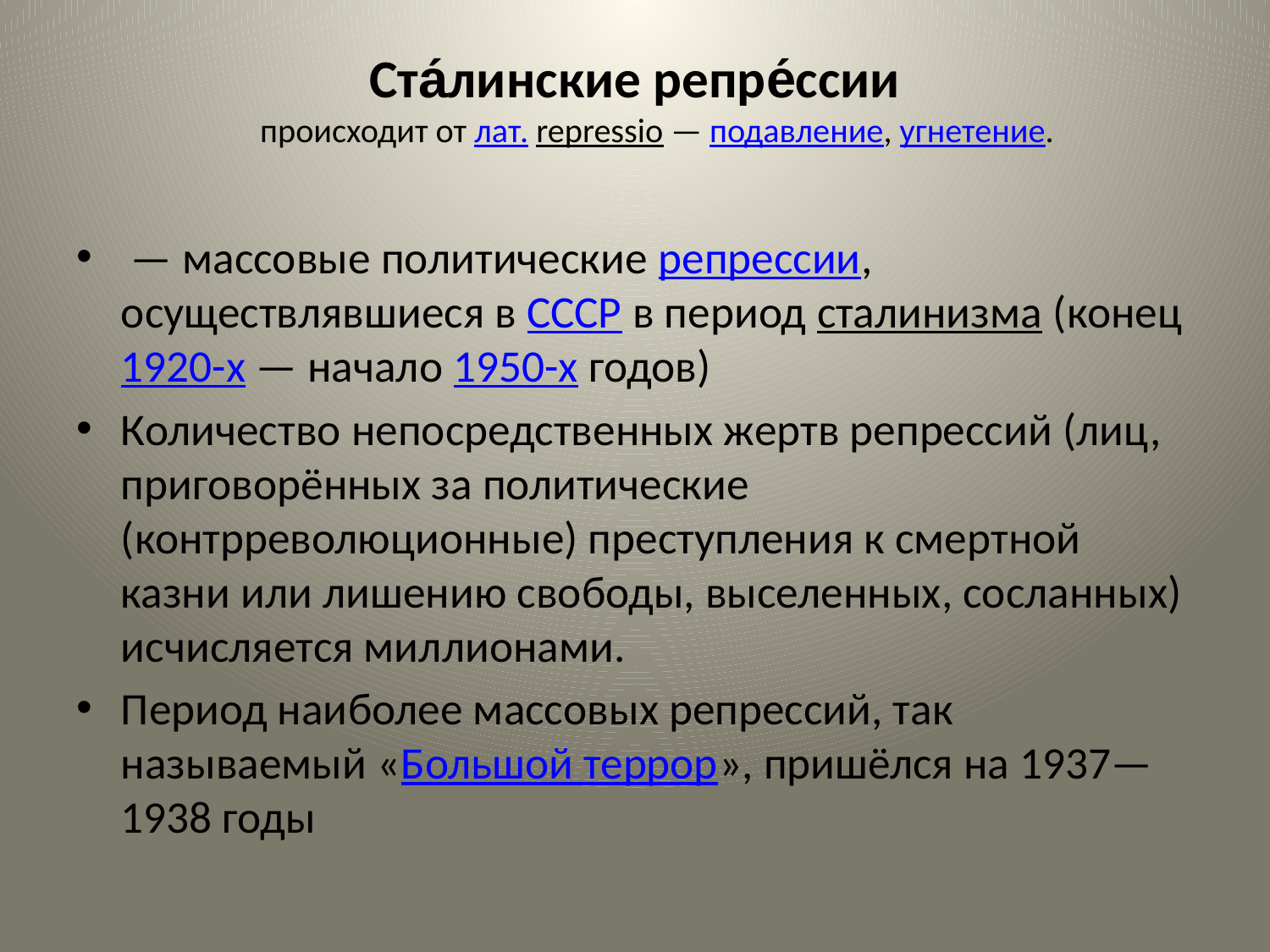

# Ста́линские репре́ссии происходит от лат. repressio — подавление, угнетение.
 — массовые политические репрессии, осуществлявшиеся в СССР в период сталинизма (конец1920-х — начало 1950-х годов)
Количество непосредственных жертв репрессий (лиц, приговорённых за политические (контрреволюционные) преступления к смертной казни или лишению свободы, выселенных, сосланных) исчисляется миллионами.
Период наиболее массовых репрессий, так называемый «Большой террор», пришёлся на 1937—1938 годы